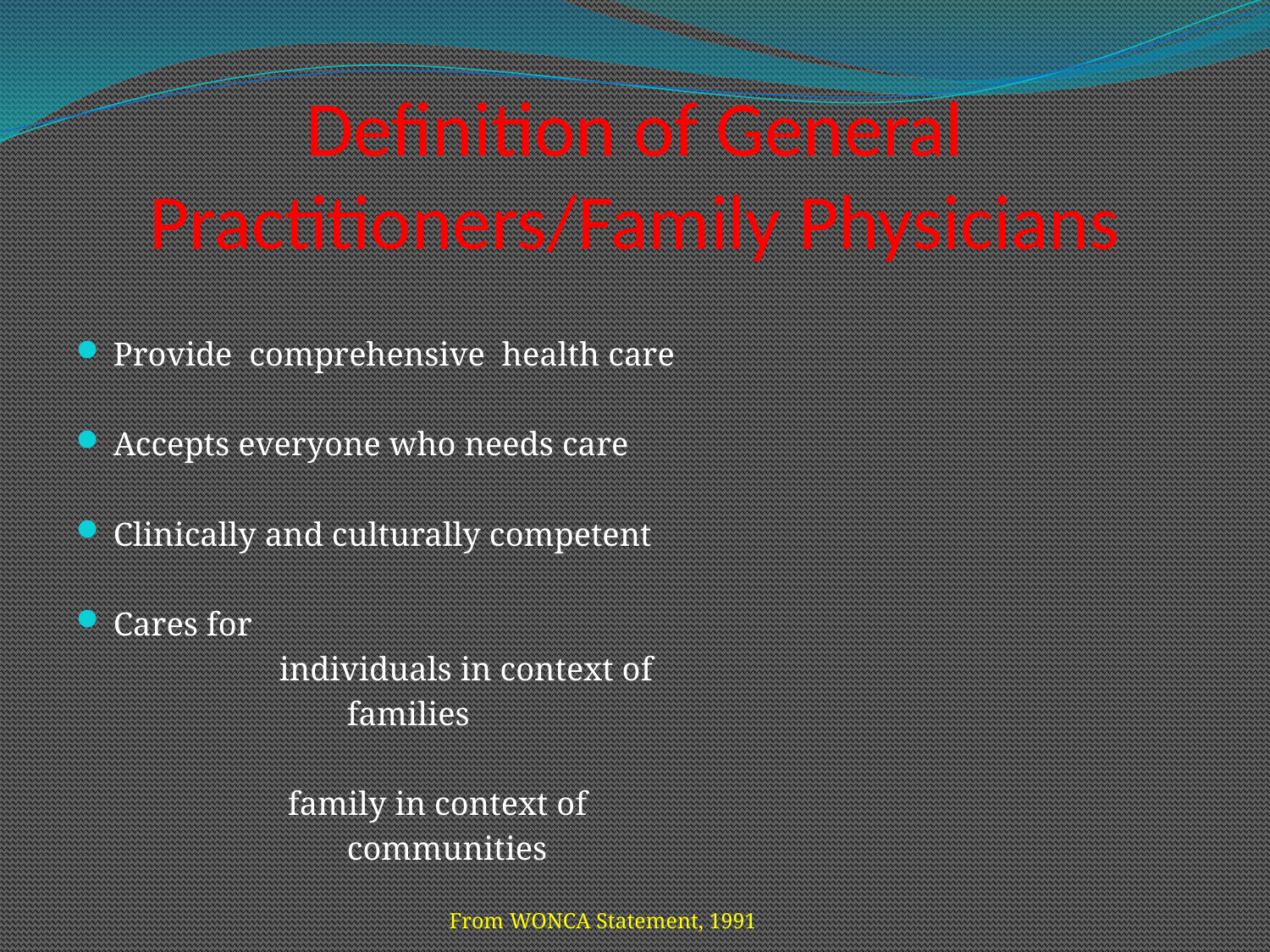

# Definition of General Practitioners/Family Physicians
Provide  comprehensive  health care

Accepts everyone who needs care

Clinically and culturally competent

Cares for
                        individuals in context of
                                families

                         family in context of
                                communities
From WONCA Statement, 1991